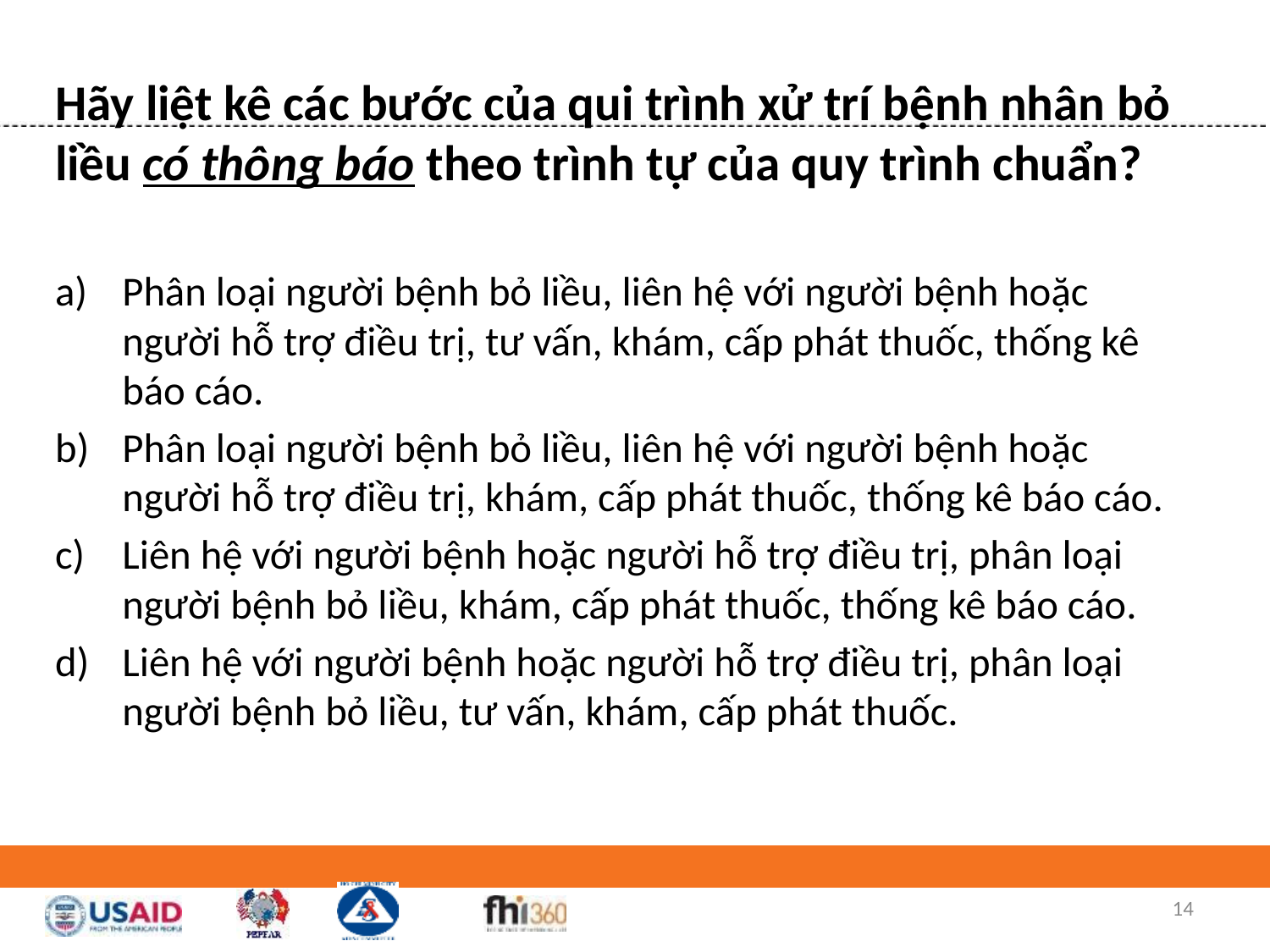

# Hãy liệt kê các bước của qui trình xử trí bệnh nhân bỏ liều có thông báo theo trình tự của quy trình chuẩn?
Phân loại người bệnh bỏ liều, liên hệ với người bệnh hoặc người hỗ trợ điều trị, tư vấn, khám, cấp phát thuốc, thống kê báo cáo.
Phân loại người bệnh bỏ liều, liên hệ với người bệnh hoặc người hỗ trợ điều trị, khám, cấp phát thuốc, thống kê báo cáo.
Liên hệ với người bệnh hoặc người hỗ trợ điều trị, phân loại người bệnh bỏ liều, khám, cấp phát thuốc, thống kê báo cáo.
Liên hệ với người bệnh hoặc người hỗ trợ điều trị, phân loại người bệnh bỏ liều, tư vấn, khám, cấp phát thuốc.
14